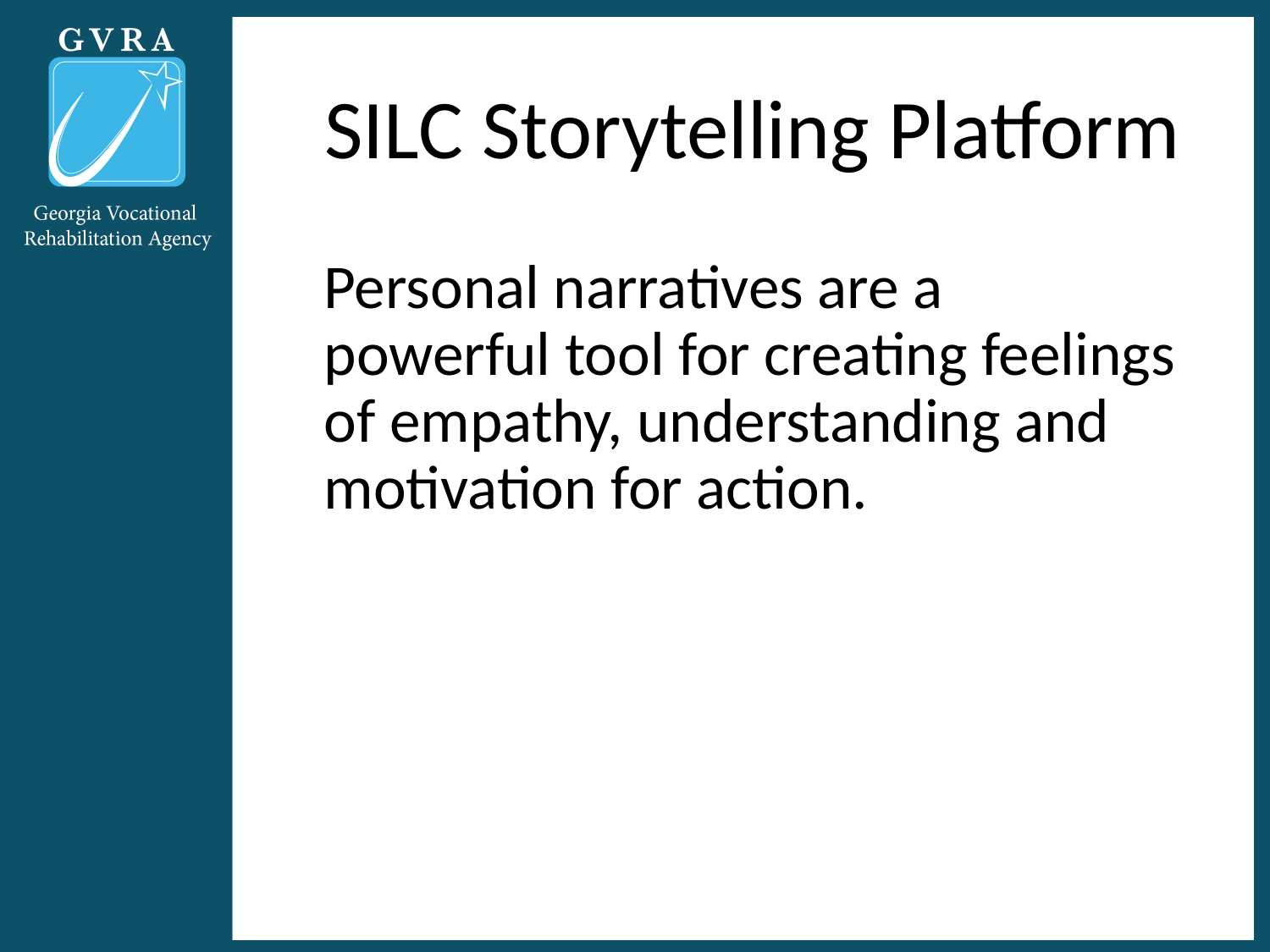

SILC Storytelling Platform

Personal narratives are a powerful tool for creating feelings of empathy, understanding and motivation for action.